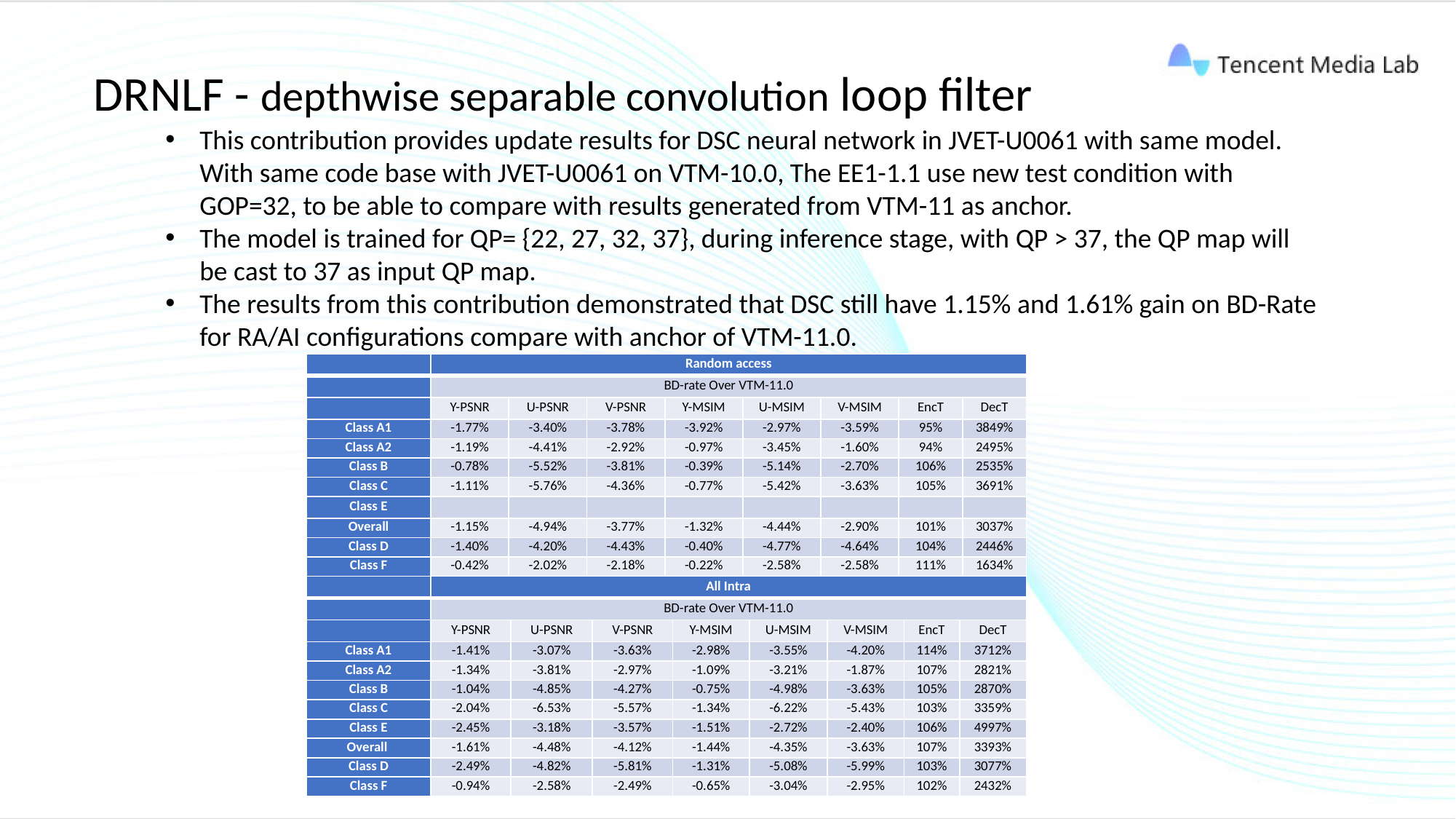

DRNLF - depthwise separable convolution loop filter
This contribution provides update results for DSC neural network in JVET-U0061 with same model. With same code base with JVET-U0061 on VTM-10.0, The EE1-1.1 use new test condition with GOP=32, to be able to compare with results generated from VTM-11 as anchor.
The model is trained for QP= {22, 27, 32, 37}, during inference stage, with QP > 37, the QP map will be cast to 37 as input QP map.
The results from this contribution demonstrated that DSC still have 1.15% and 1.61% gain on BD-Rate for RA/AI configurations compare with anchor of VTM-11.0.

|  | Random access |  |  |  |  |  |  |  |
| --- | --- | --- | --- | --- | --- | --- | --- | --- |
|  | BD-rate Over VTM-11.0 |  |  |  |  |  |  |  |
|  | Y-PSNR | U-PSNR | V-PSNR | Y-MSIM | U-MSIM | V-MSIM | EncT | DecT |
| Class A1 | -1.77% | -3.40% | -3.78% | -3.92% | -2.97% | -3.59% | 95% | 3849% |
| Class A2 | -1.19% | -4.41% | -2.92% | -0.97% | -3.45% | -1.60% | 94% | 2495% |
| Class B | -0.78% | -5.52% | -3.81% | -0.39% | -5.14% | -2.70% | 106% | 2535% |
| Class C | -1.11% | -5.76% | -4.36% | -0.77% | -5.42% | -3.63% | 105% | 3691% |
| Class E |  |  |  |  |  |  |  |  |
| Overall | -1.15% | -4.94% | -3.77% | -1.32% | -4.44% | -2.90% | 101% | 3037% |
| Class D | -1.40% | -4.20% | -4.43% | -0.40% | -4.77% | -4.64% | 104% | 2446% |
| Class F | -0.42% | -2.02% | -2.18% | -0.22% | -2.58% | -2.58% | 111% | 1634% |

|  | All Intra |  |  |  |  |  |  |  |
| --- | --- | --- | --- | --- | --- | --- | --- | --- |
|  | BD-rate Over VTM-11.0 |  |  |  |  |  |  |  |
|  | Y-PSNR | U-PSNR | V-PSNR | Y-MSIM | U-MSIM | V-MSIM | EncT | DecT |
| Class A1 | -1.41% | -3.07% | -3.63% | -2.98% | -3.55% | -4.20% | 114% | 3712% |
| Class A2 | -1.34% | -3.81% | -2.97% | -1.09% | -3.21% | -1.87% | 107% | 2821% |
| Class B | -1.04% | -4.85% | -4.27% | -0.75% | -4.98% | -3.63% | 105% | 2870% |
| Class C | -2.04% | -6.53% | -5.57% | -1.34% | -6.22% | -5.43% | 103% | 3359% |
| Class E | -2.45% | -3.18% | -3.57% | -1.51% | -2.72% | -2.40% | 106% | 4997% |
| Overall | -1.61% | -4.48% | -4.12% | -1.44% | -4.35% | -3.63% | 107% | 3393% |
| Class D | -2.49% | -4.82% | -5.81% | -1.31% | -5.08% | -5.99% | 103% | 3077% |
| Class F | -0.94% | -2.58% | -2.49% | -0.65% | -3.04% | -2.95% | 102% | 2432% |